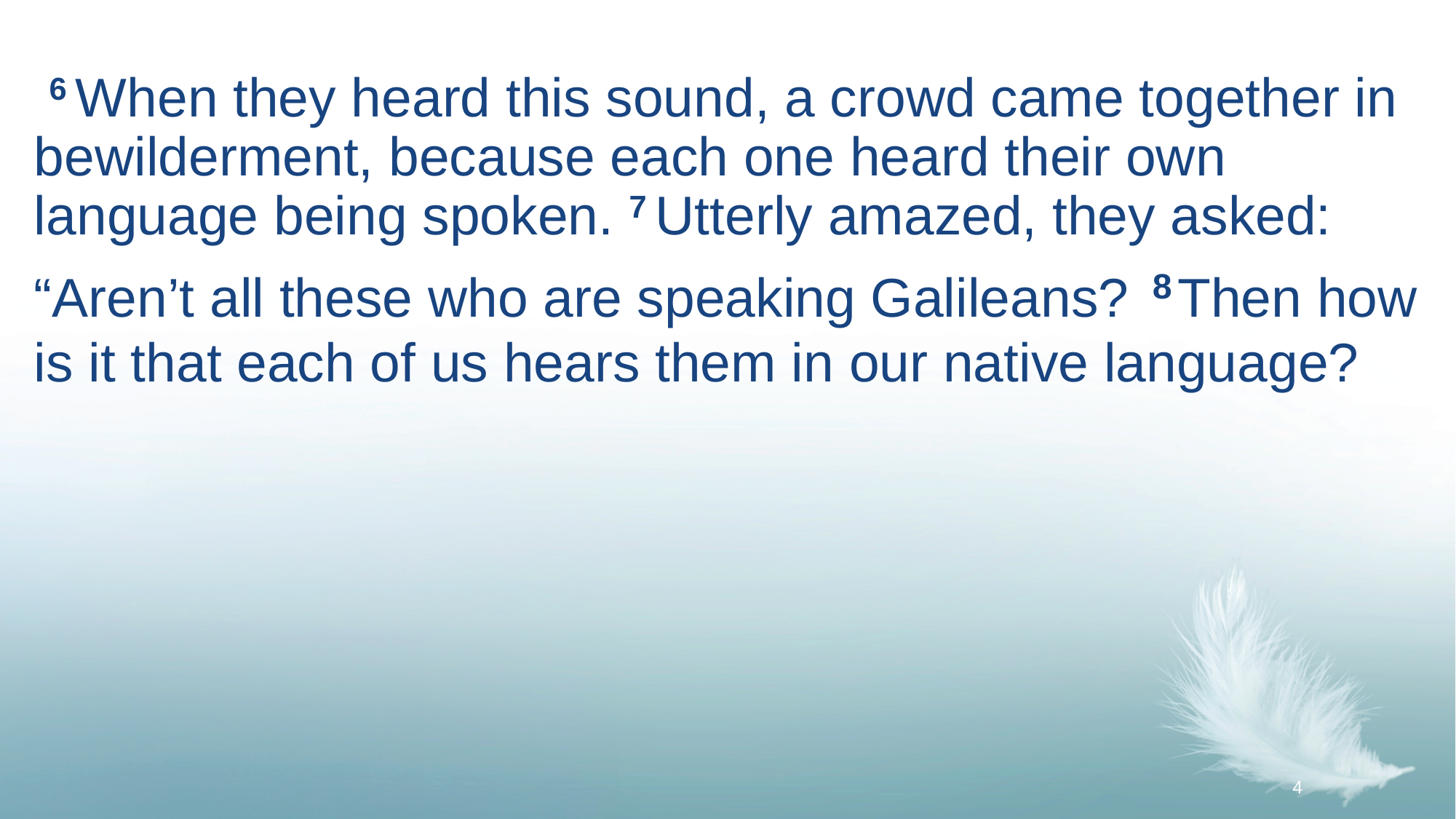

6 When they heard this sound, a crowd came together in bewilderment, because each one heard their own language being spoken. 7 Utterly amazed, they asked: “Aren’t all these who are speaking Galileans? 8 Then how is it that each of us hears them in our native language?

4